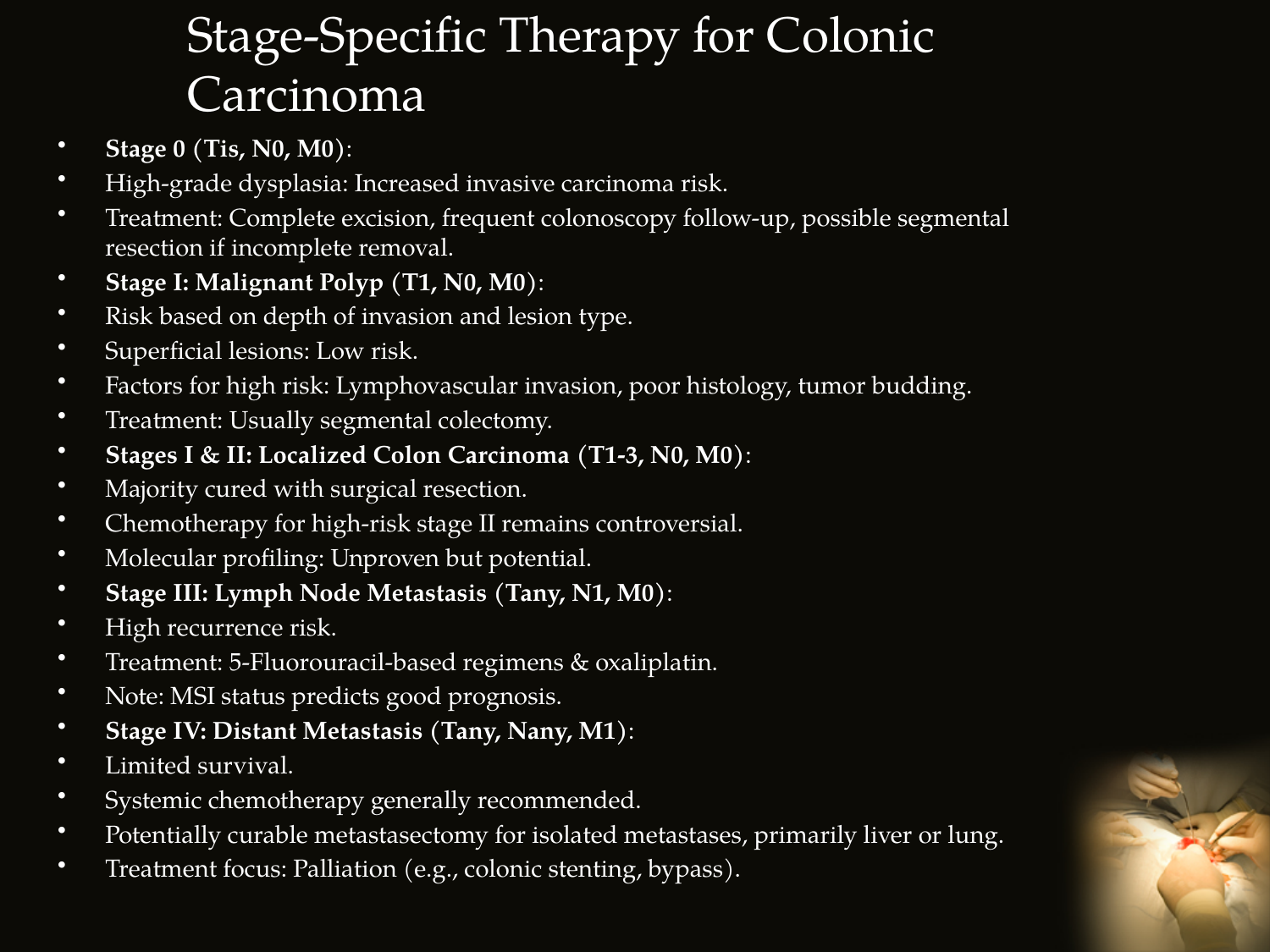

# Stage-Specific Therapy for Colonic Carcinoma
Stage 0 (Tis, N0, M0):
High-grade dysplasia: Increased invasive carcinoma risk.
Treatment: Complete excision, frequent colonoscopy follow-up, possible segmental resection if incomplete removal.
Stage I: Malignant Polyp (T1, N0, M0):
Risk based on depth of invasion and lesion type.
Superficial lesions: Low risk.
Factors for high risk: Lymphovascular invasion, poor histology, tumor budding.
Treatment: Usually segmental colectomy.
Stages I & II: Localized Colon Carcinoma (T1-3, N0, M0):
Majority cured with surgical resection.
Chemotherapy for high-risk stage II remains controversial.
Molecular profiling: Unproven but potential.
Stage III: Lymph Node Metastasis (Tany, N1, M0):
High recurrence risk.
Treatment: 5-Fluorouracil-based regimens & oxaliplatin.
Note: MSI status predicts good prognosis.
Stage IV: Distant Metastasis (Tany, Nany, M1):
Limited survival.
Systemic chemotherapy generally recommended.
Potentially curable metastasectomy for isolated metastases, primarily liver or lung.
Treatment focus: Palliation (e.g., colonic stenting, bypass).